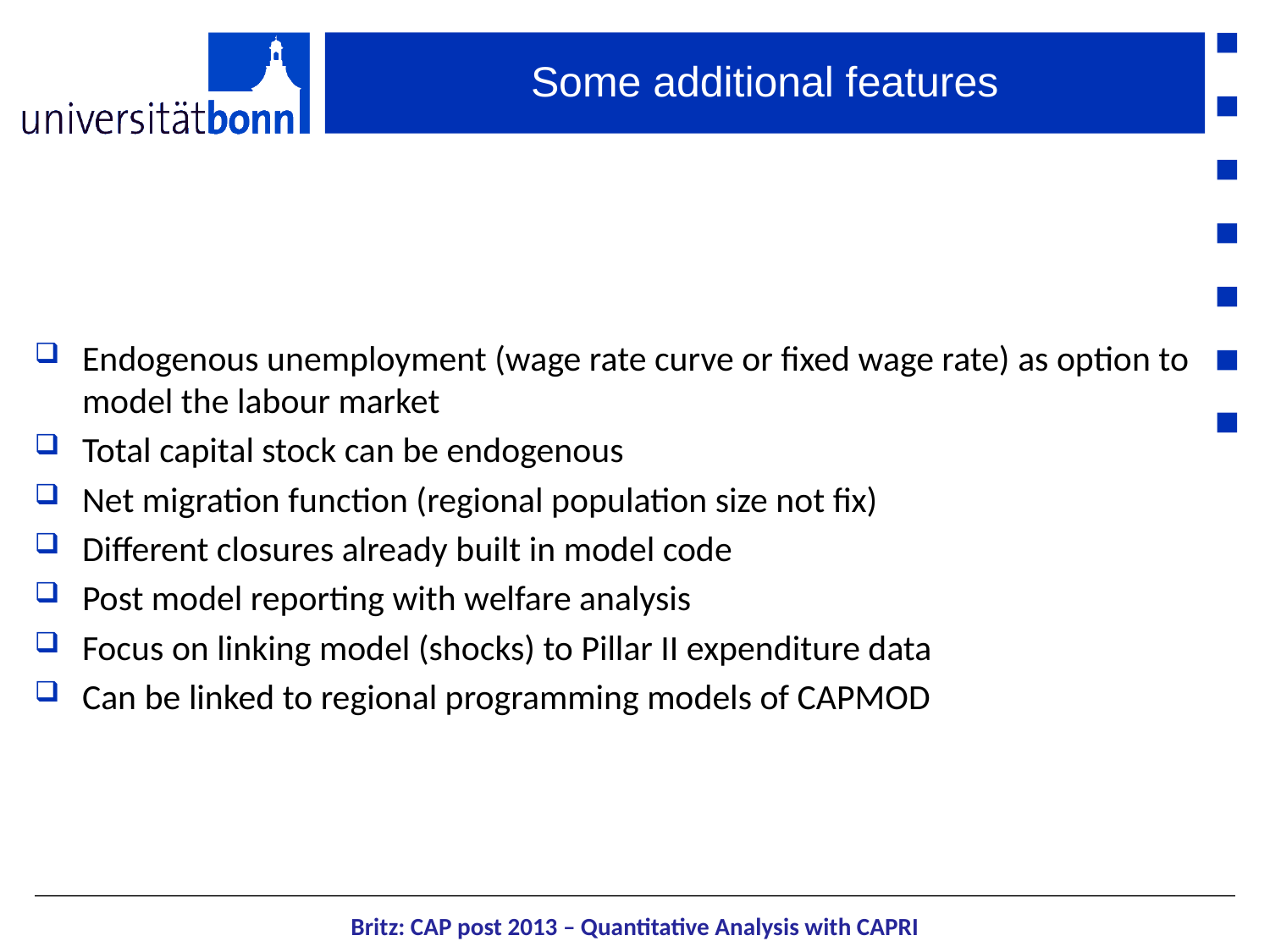

# Some additional features
Endogenous unemployment (wage rate curve or fixed wage rate) as option to model the labour market
Total capital stock can be endogenous
Net migration function (regional population size not fix)
Different closures already built in model code
Post model reporting with welfare analysis
Focus on linking model (shocks) to Pillar II expenditure data
Can be linked to regional programming models of CAPMOD
Britz: CAP post 2013 – Quantitative Analysis with CAPRI